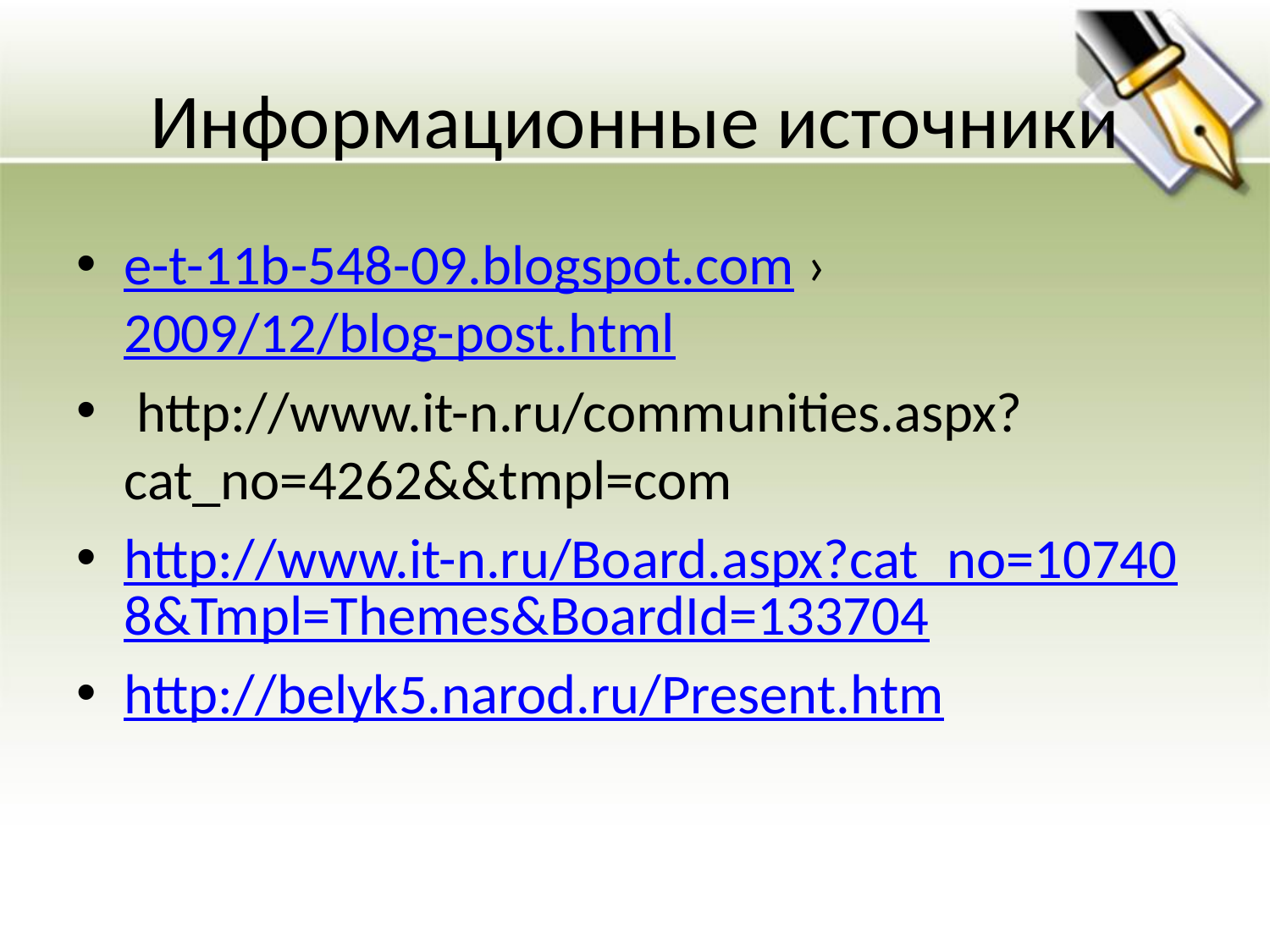

# Информационные источники
e-t-11b-548-09.blogspot.com › 2009/12/blog-post.html
 http://www.it-n.ru/communities.aspx?cat_no=4262&&tmpl=com
http://www.it-n.ru/Board.aspx?cat_no=107408&Tmpl=Themes&BoardId=133704
http://belyk5.narod.ru/Present.htm